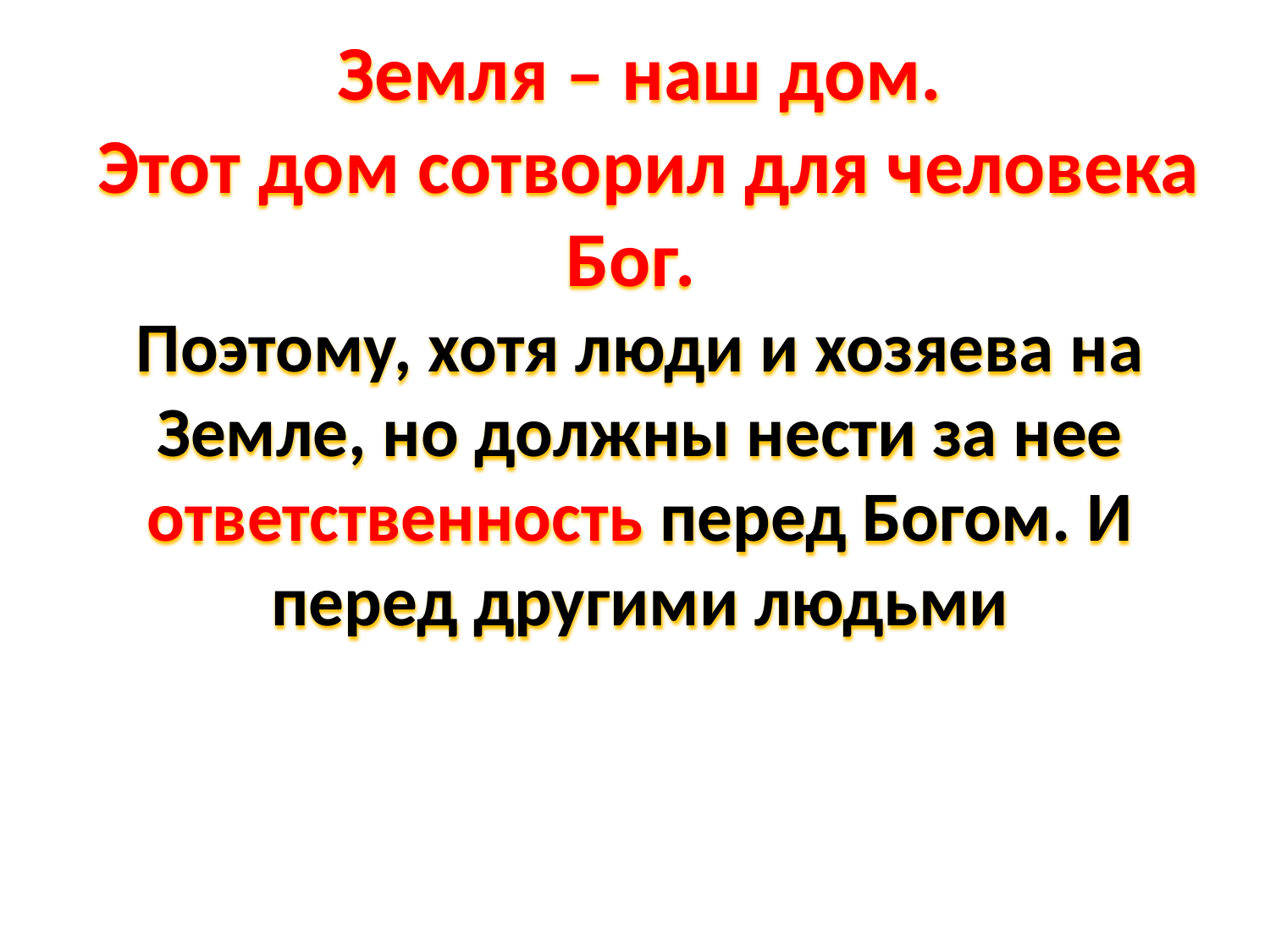

Земля – наш дом.
 Этот дом сотворил для человека Бог.
Поэтому, хотя люди и хозяева на Земле, но должны нести за нее ответственность перед Богом. И перед другими людьми